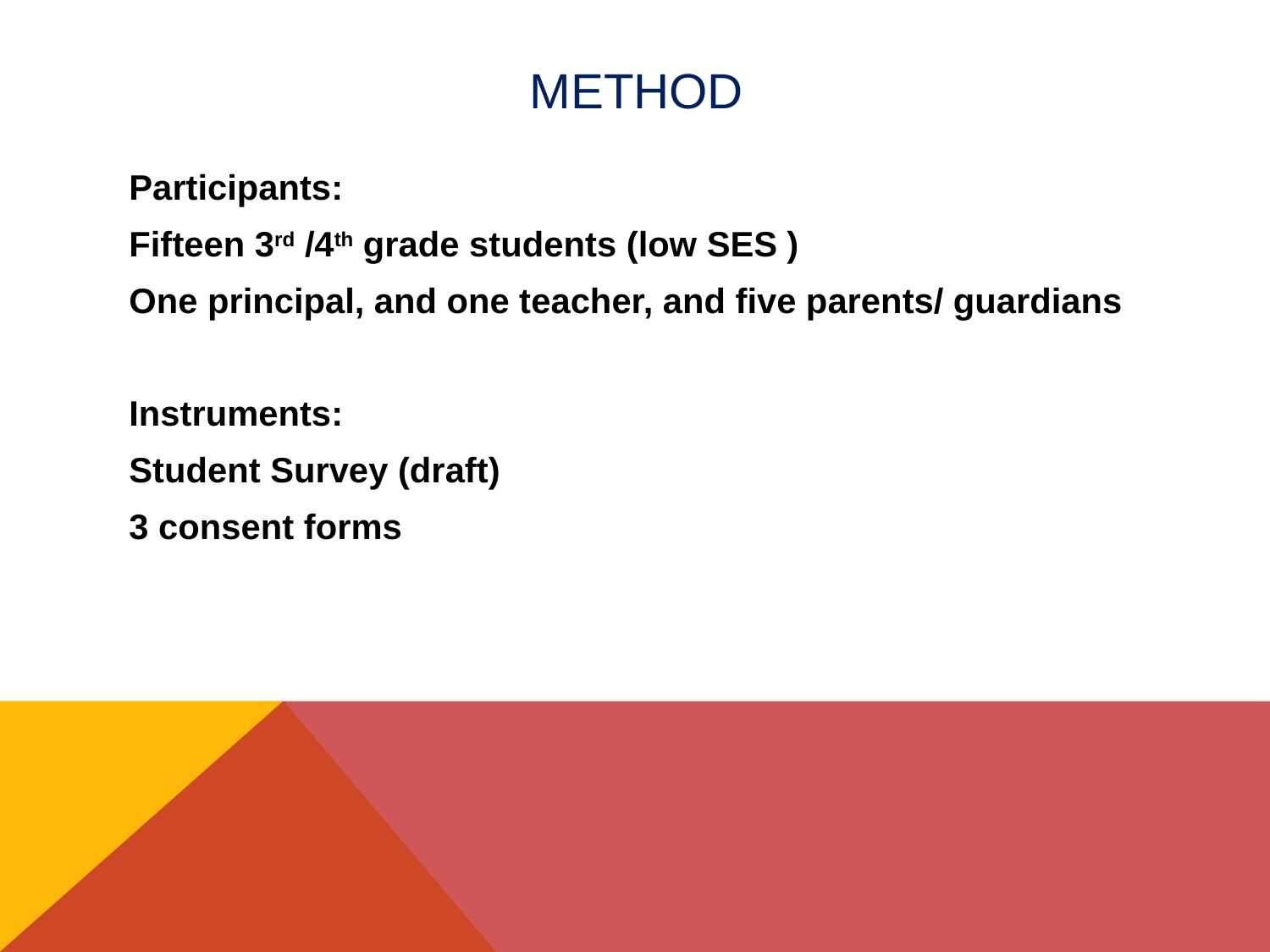

# Method
Participants:
Fifteen 3rd /4th grade students (low SES )
One principal, and one teacher, and five parents/ guardians

Instruments:
Student Survey (draft)
3 consent forms